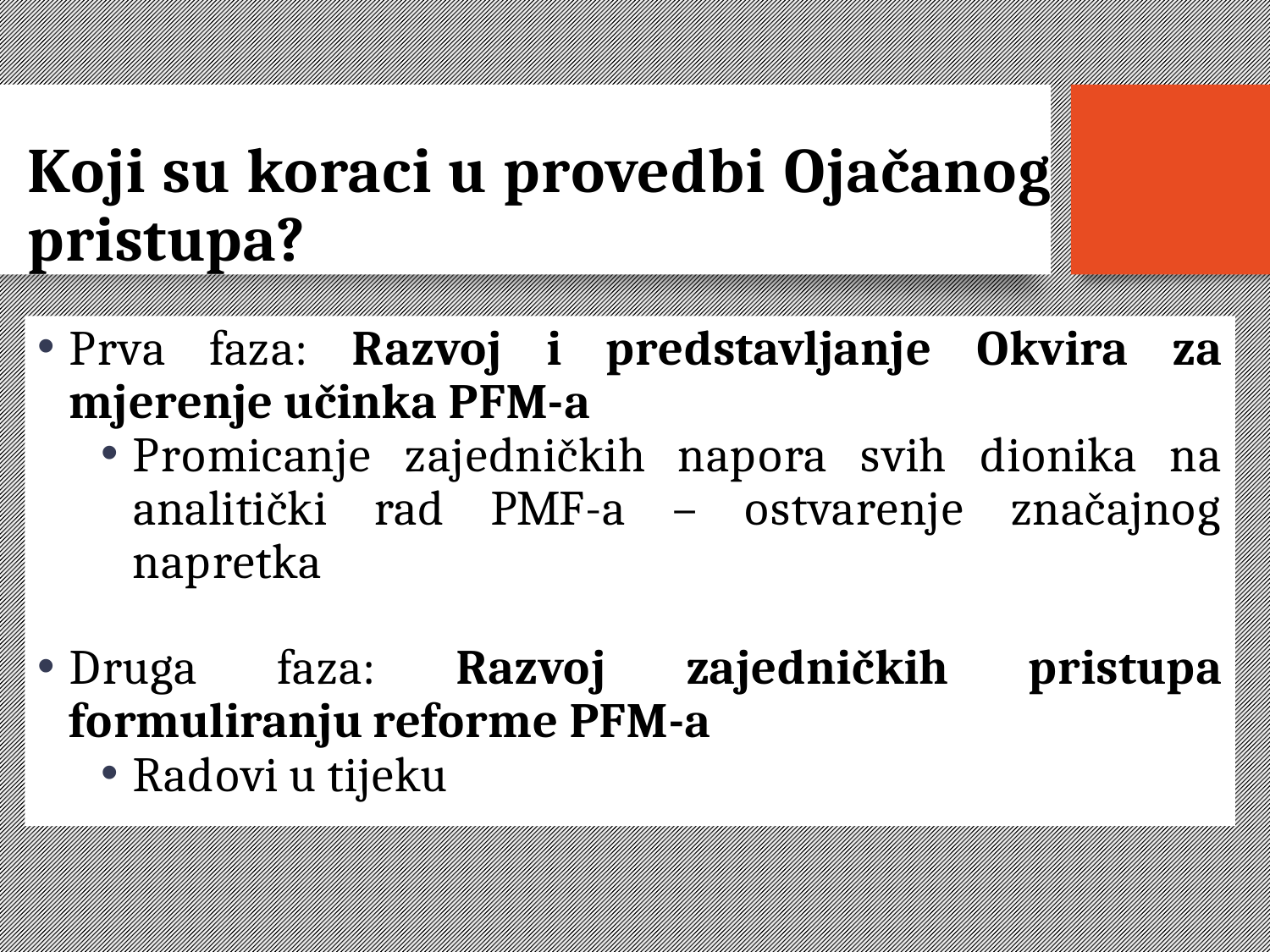

# Koji su koraci u provedbi Ojačanog pristupa?
Prva faza: Razvoj i predstavljanje Okvira za mjerenje učinka PFM-a
Promicanje zajedničkih napora svih dionika na analitički rad PMF-a – ostvarenje značajnog napretka

Druga faza: Razvoj zajedničkih pristupa formuliranju reforme PFM-a
Radovi u tijeku